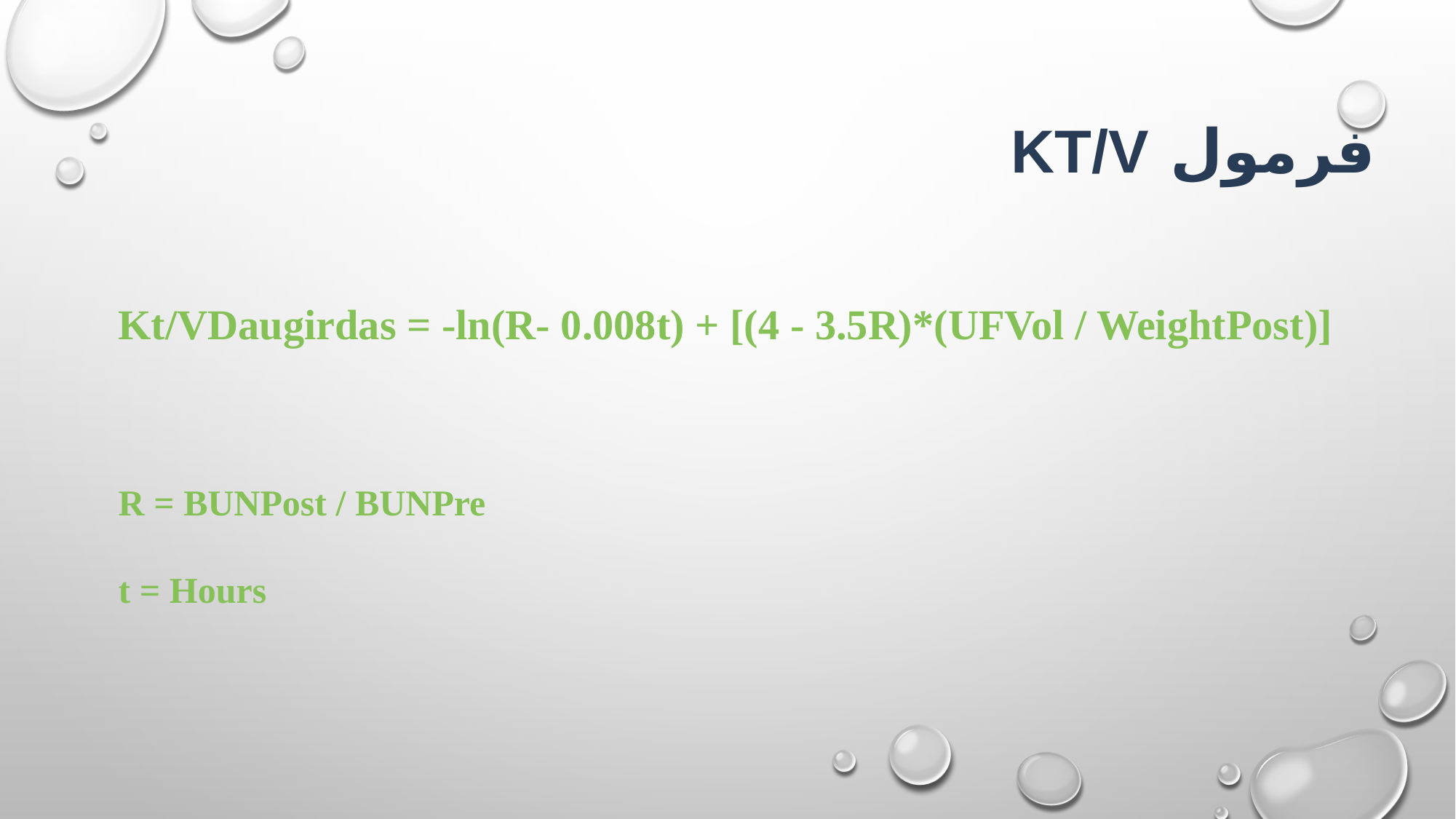

فرمول KT/V
Kt/VDaugirdas = -ln(R- 0.008t) + [(4 - 3.5R)*(UFVol / WeightPost)]

R = BUNPost / BUNPre
t = Hours